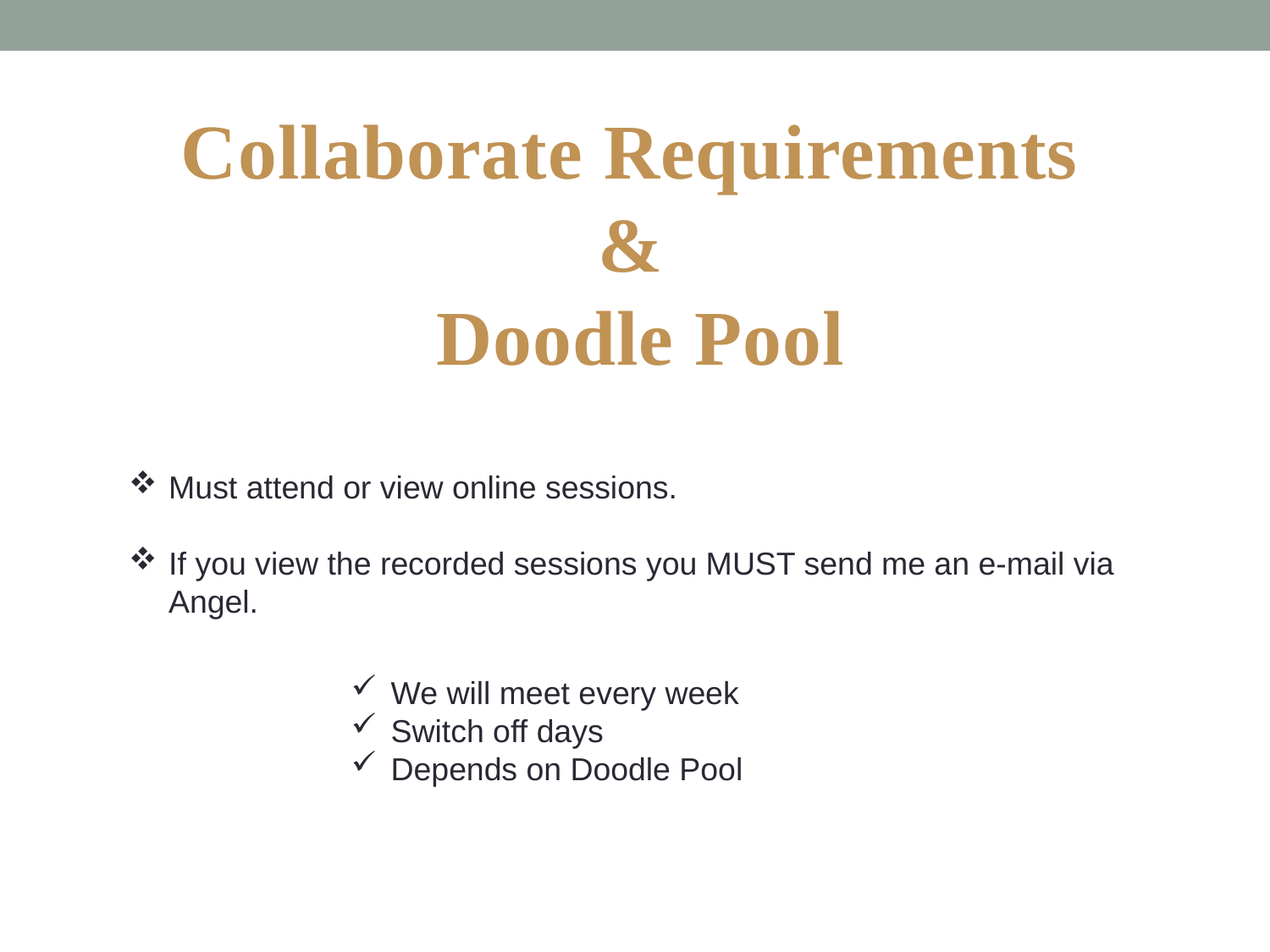

Collaborate Requirements
&
Doodle Pool

Must attend or view online sessions.

If you view the recorded sessions you MUST send me an e-mail via Angel.

We will meet every week
Switch off days
Depends on Doodle Pool